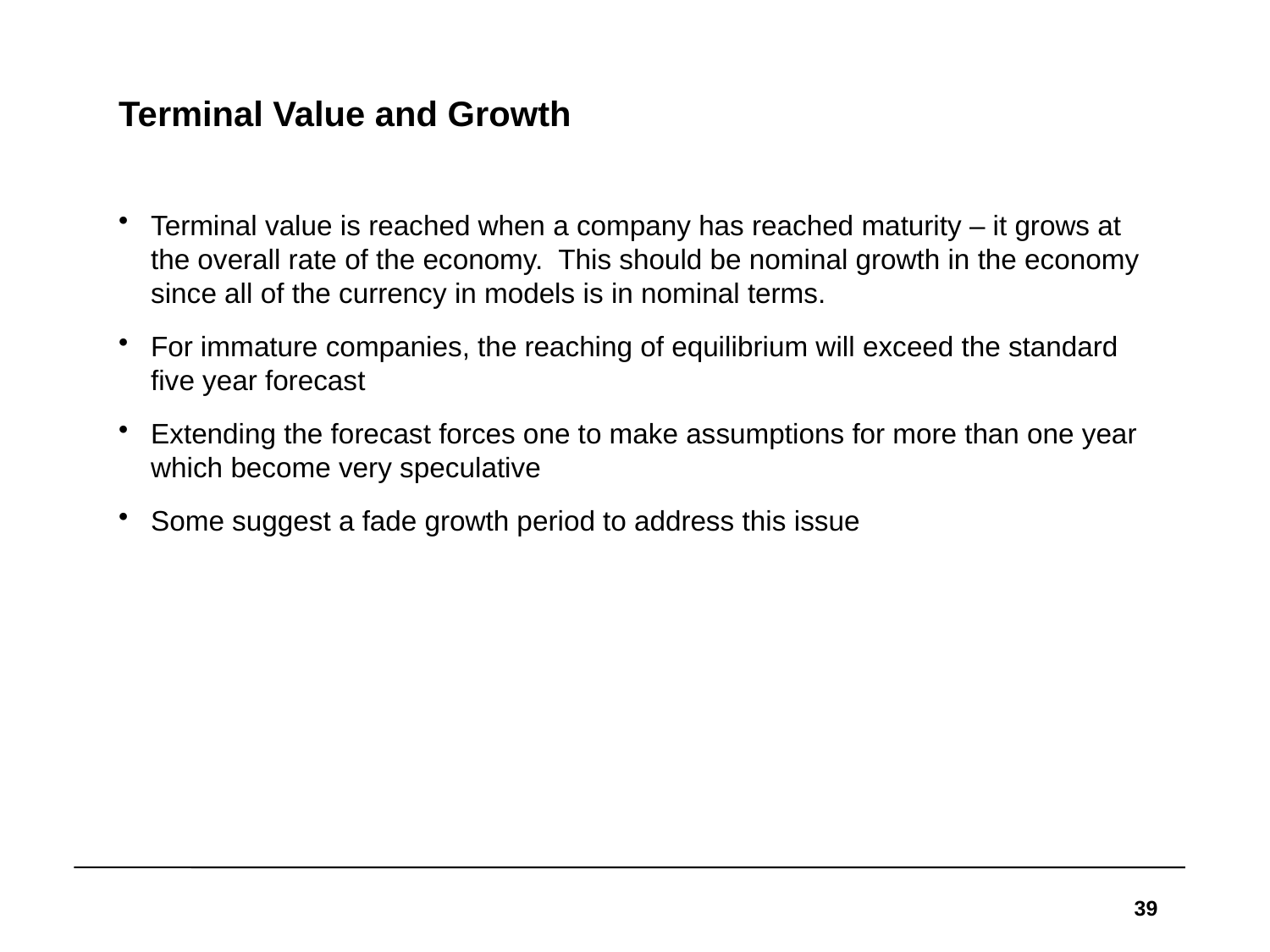

# Terminal Value and Growth
Terminal value is reached when a company has reached maturity – it grows at the overall rate of the economy.  This should be nominal growth in the economy since all of the currency in models is in nominal terms.
For immature companies, the reaching of equilibrium will exceed the standard five year forecast
Extending the forecast forces one to make assumptions for more than one year which become very speculative
Some suggest a fade growth period to address this issue